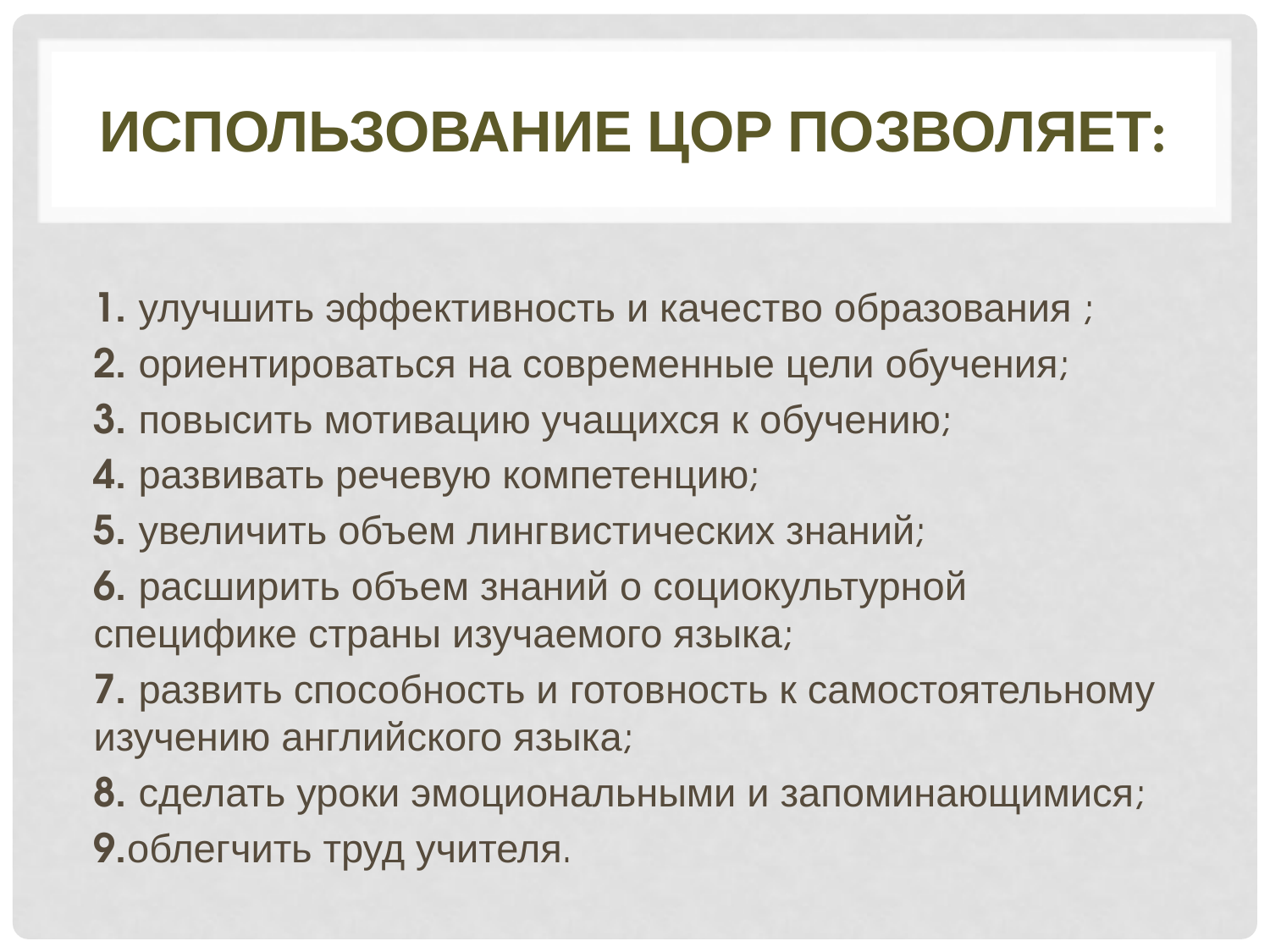

# Использование ЦОР позволяет:
1. улучшить эффективность и качество образования ;
2. ориентироваться на современные цели обучения;
3. повысить мотивацию учащихся к обучению;
4. развивать речевую компетенцию;
5. увеличить объем лингвистических знаний;
6. расширить объем знаний о социокультурной   специфике страны изучаемого языка;
7. развить способность и готовность к самостоятельному изучению английского языка;
8. сделать уроки эмоциональными и запоминающимися;
9.облегчить труд учителя.